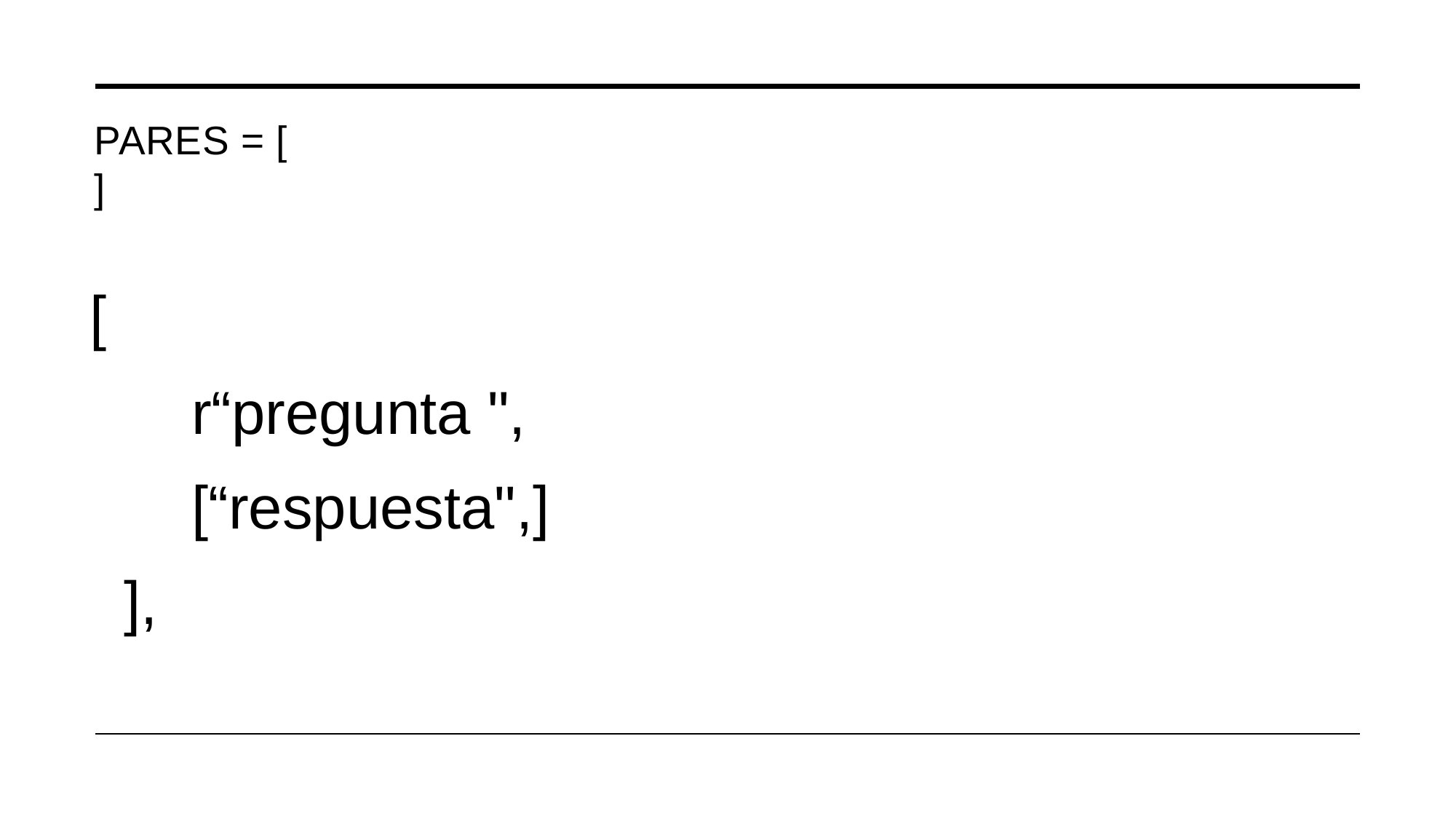

# pares = [ ]
    [
        r“pregunta ",
        [“respuesta",]
    ],